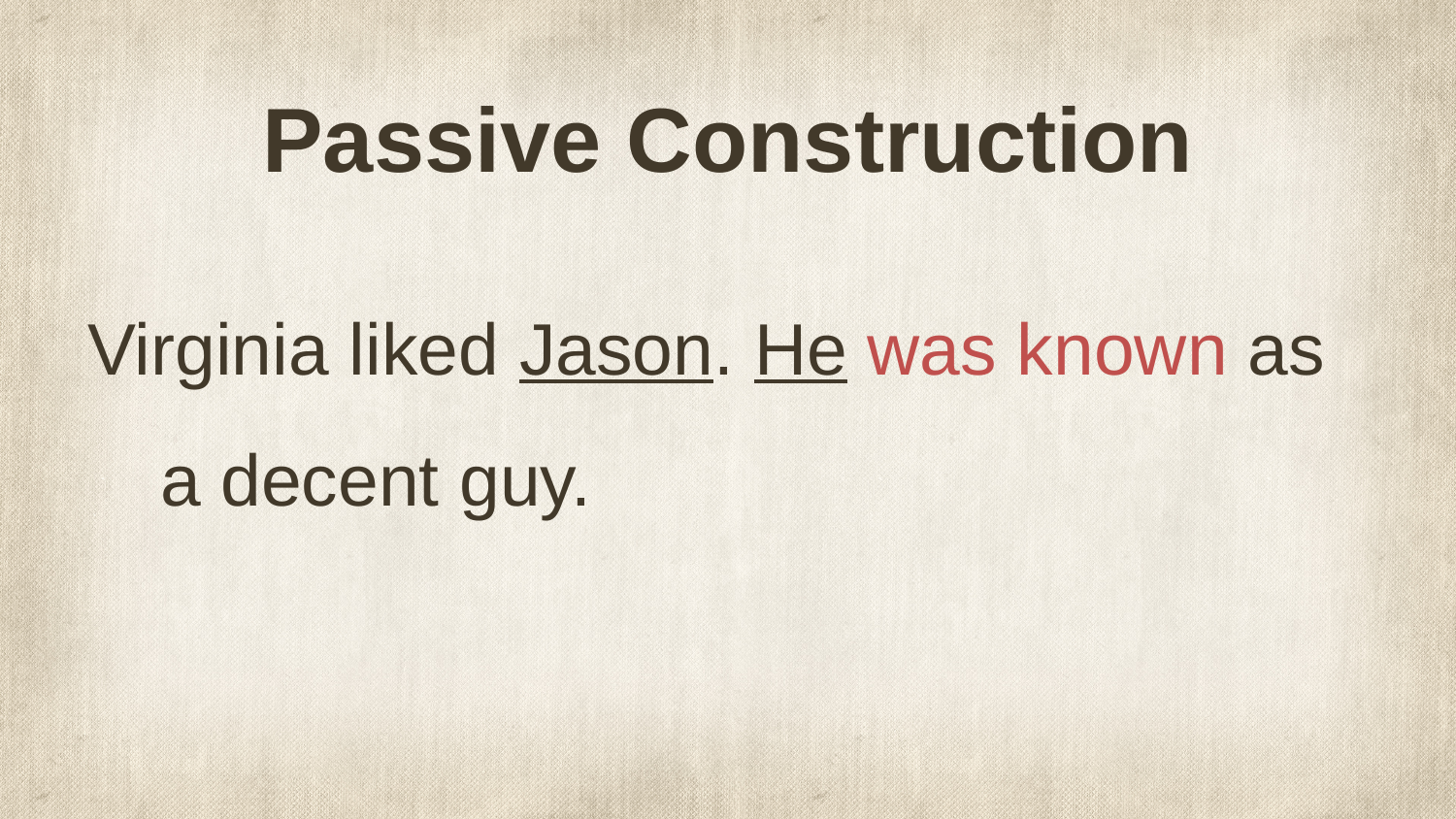

# Passive Construction
Virginia liked Jason. He was known as a decent guy.